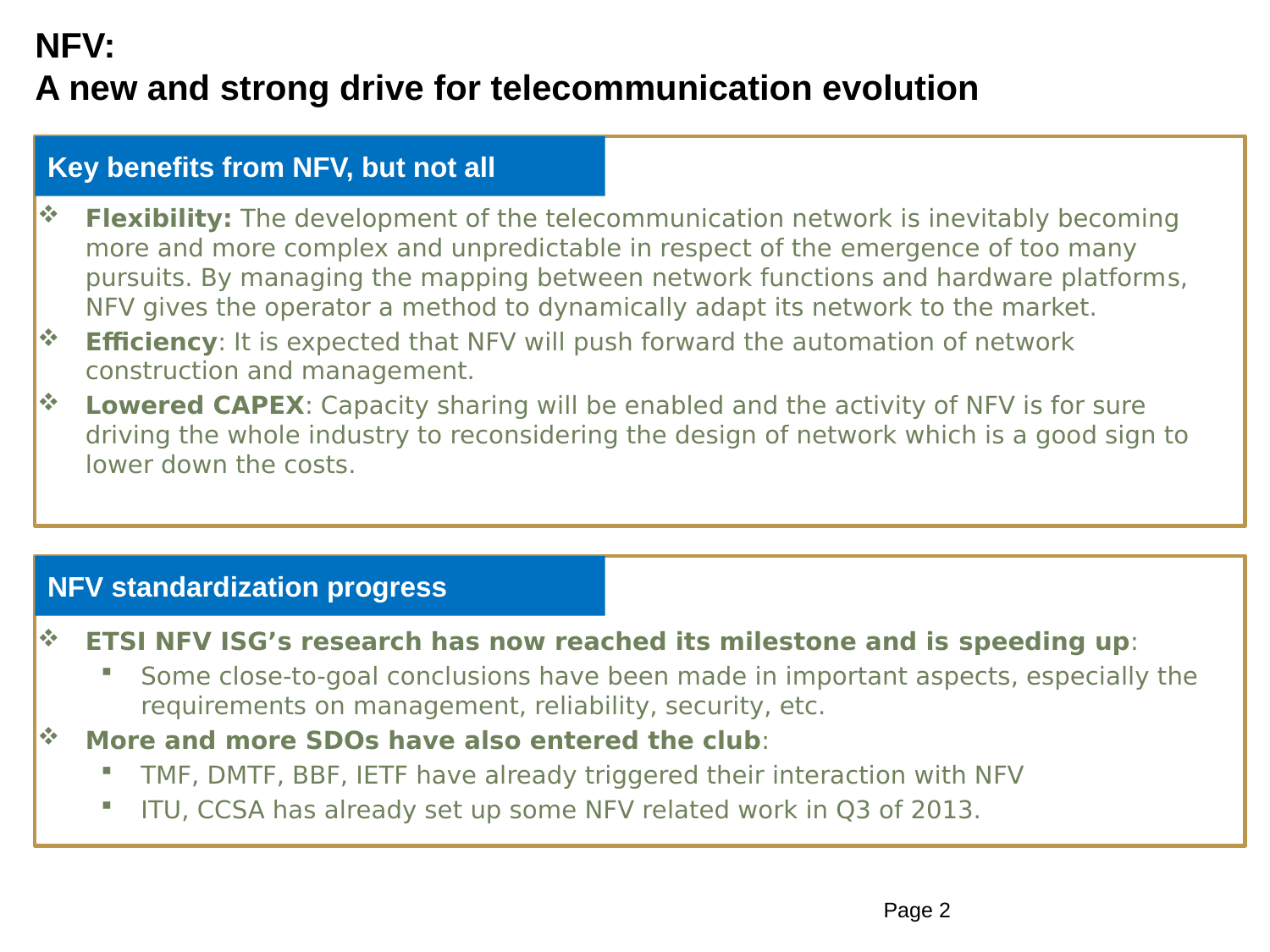

# NFV: A new and strong drive for telecommunication evolution

Key benefits from NFV, but not all
Flexibility: The development of the telecommunication network is inevitably becoming more and more complex and unpredictable in respect of the emergence of too many pursuits. By managing the mapping between network functions and hardware platforms, NFV gives the operator a method to dynamically adapt its network to the market.
Efficiency: It is expected that NFV will push forward the automation of network construction and management.
Lowered CAPEX: Capacity sharing will be enabled and the activity of NFV is for sure driving the whole industry to reconsidering the design of network which is a good sign to lower down the costs.

NFV standardization progress
ETSI NFV ISG’s research has now reached its milestone and is speeding up:
Some close-to-goal conclusions have been made in important aspects, especially the requirements on management, reliability, security, etc.
More and more SDOs have also entered the club:
TMF, DMTF, BBF, IETF have already triggered their interaction with NFV
ITU, CCSA has already set up some NFV related work in Q3 of 2013.